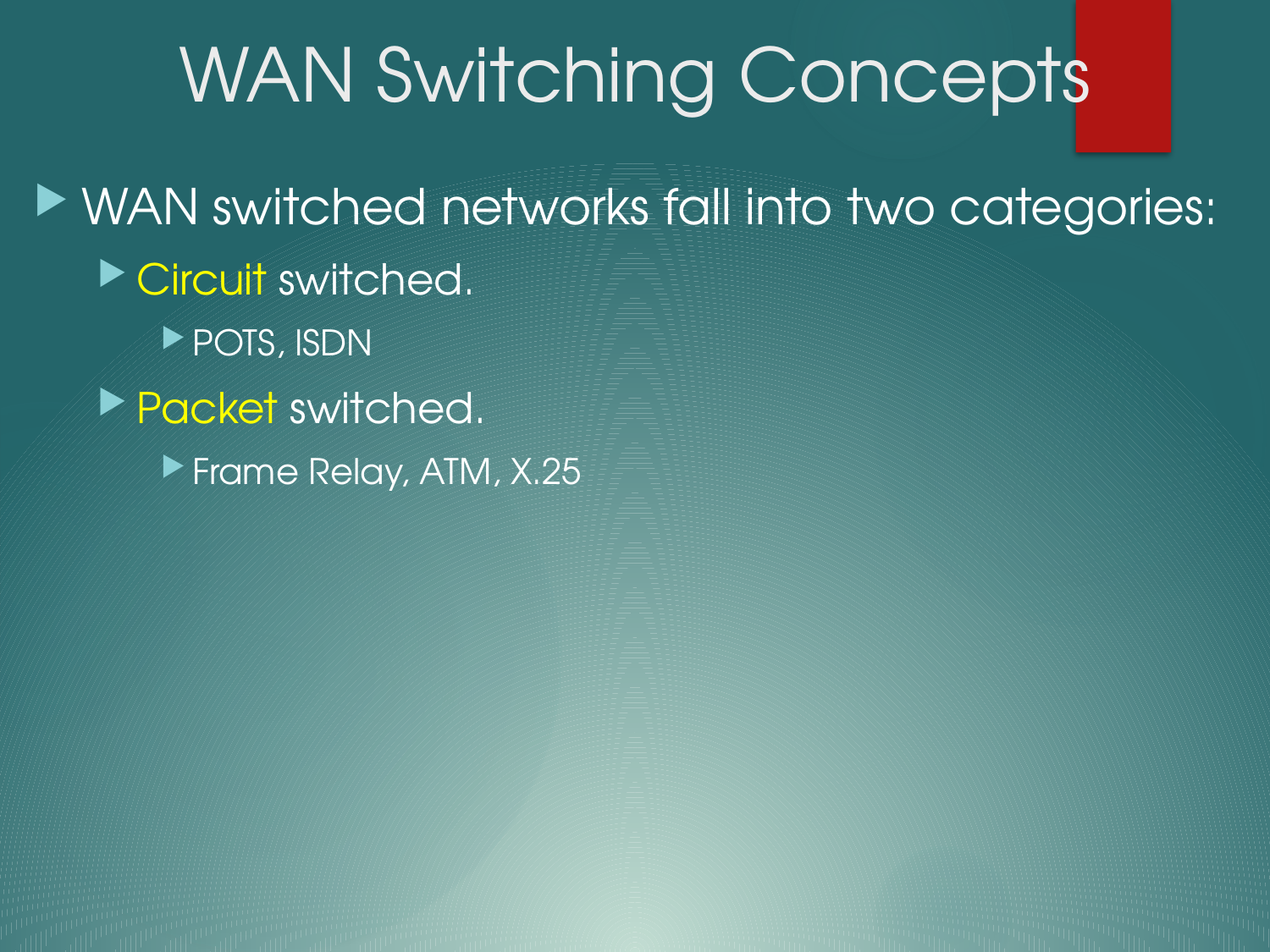

# WAN Switching Concepts
WAN switched networks fall into two categories:
Circuit switched.
POTS, ISDN
Packet switched.
Frame Relay, ATM, X.25